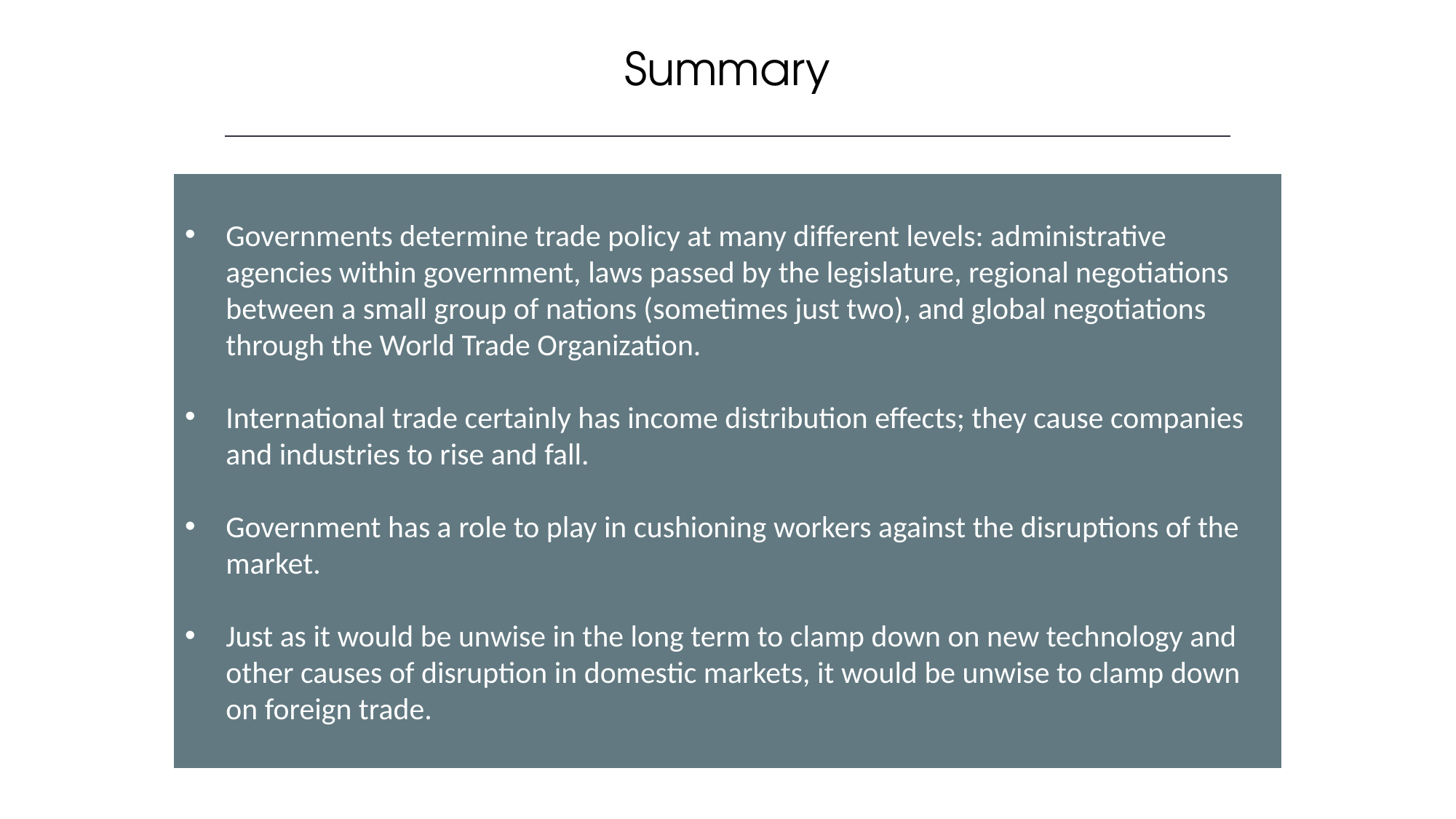

Summary

Governments determine trade policy at many different levels: administrative agencies within government, laws passed by the legislature, regional negotiations between a small group of nations (sometimes just two), and global negotiations through the World Trade Organization.

International trade certainly has income distribution effects; they cause companies and industries to rise and fall.

Government has a role to play in cushioning workers against the disruptions of the market.

Just as it would be unwise in the long term to clamp down on new technology and other causes of disruption in domestic markets, it would be unwise to clamp down on foreign trade.